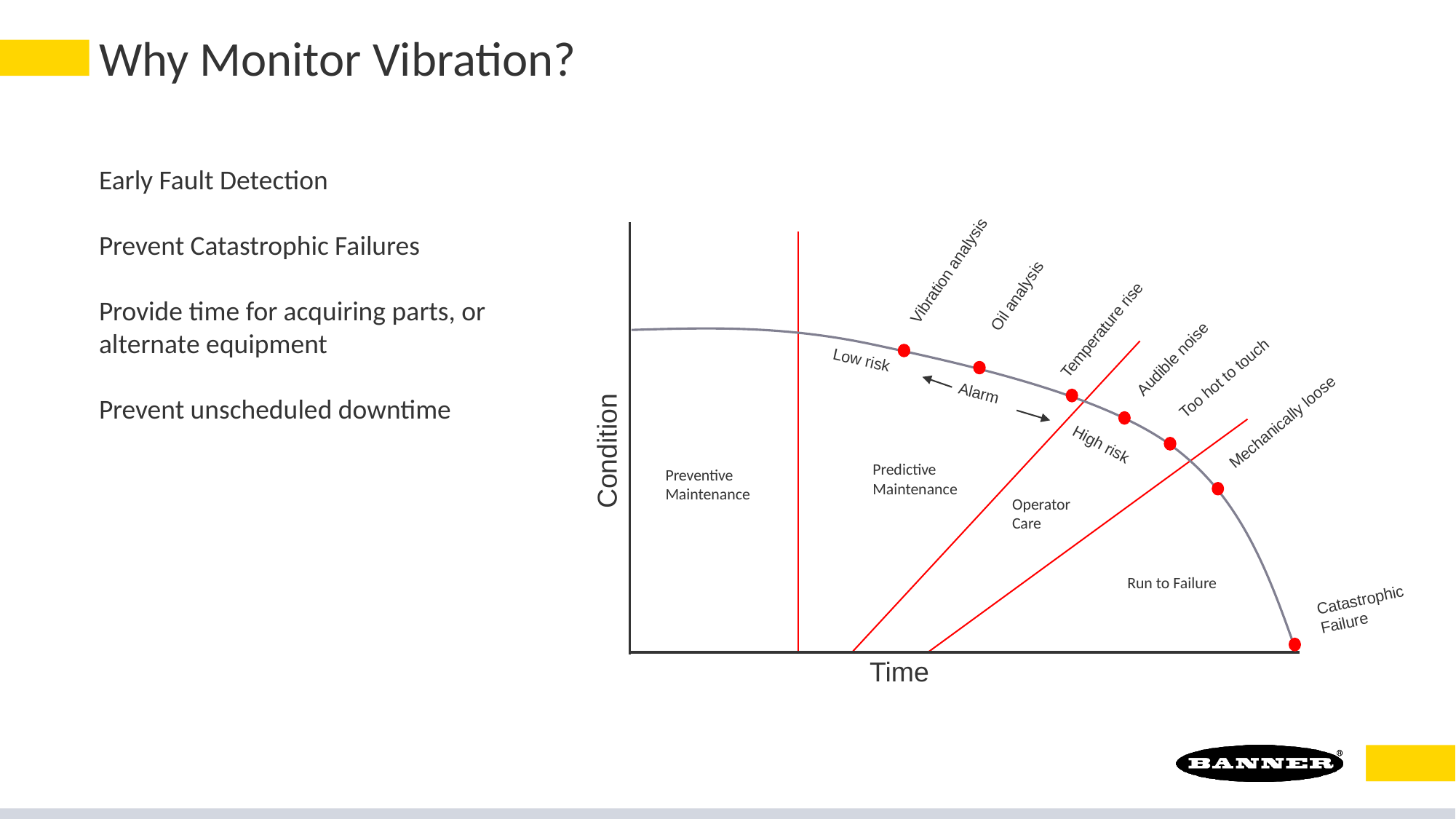

# Why Monitor Vibration?
Vibration analysis
Oil analysis
Temperature rise
Audible noise

Too hot to touch
Low risk

Alarm
Mechanically loose

Condition

High risk

Predictive
Maintenance
Preventive
Maintenance

Operator
Care
Run to Failure
Catastrophic
Failure

Time
Early Fault Detection

Prevent Catastrophic Failures

Provide time for acquiring parts, or alternate equipment

Prevent unscheduled downtime